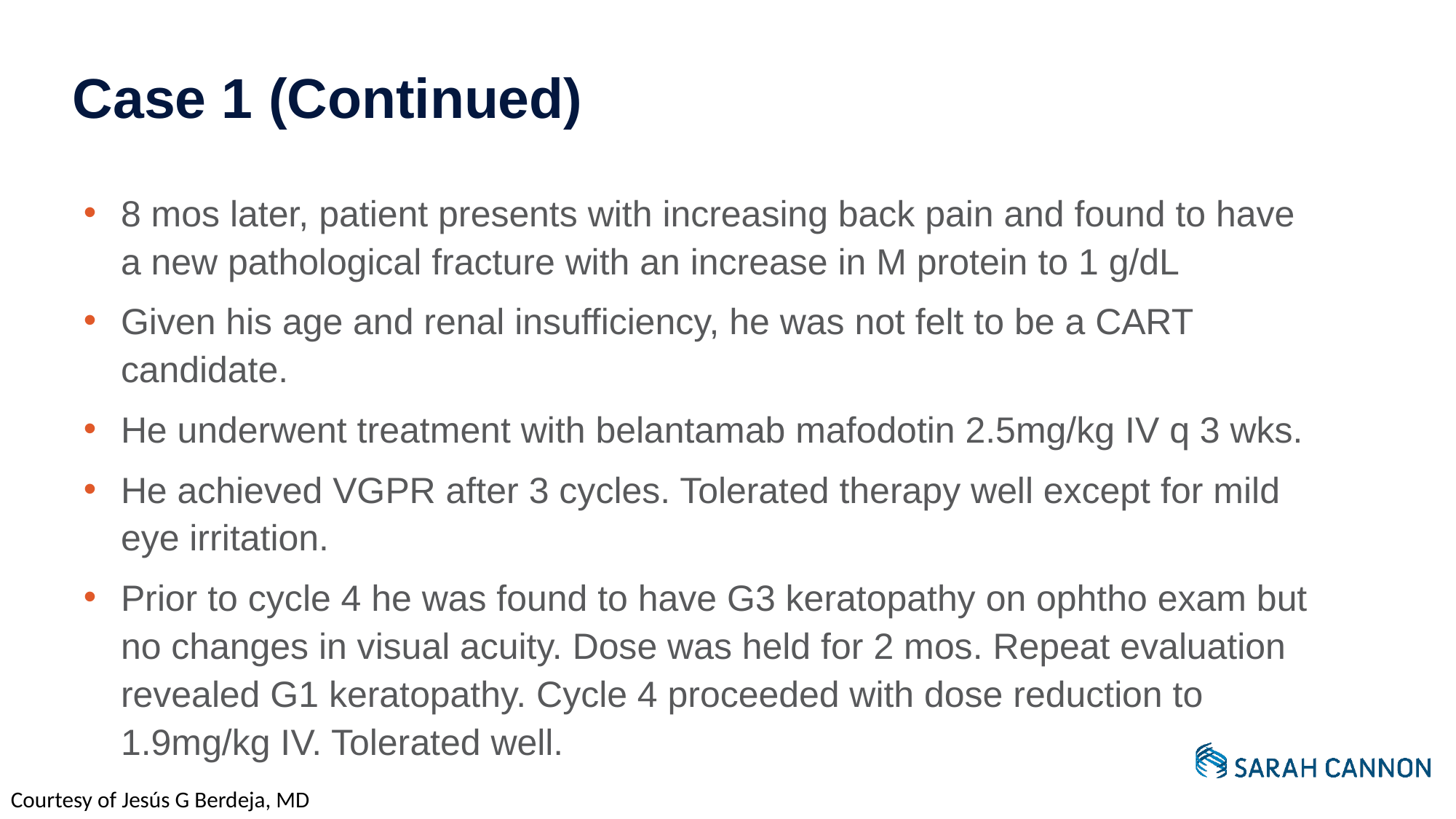

# Case 1 (Continued)
8 mos later, patient presents with increasing back pain and found to have a new pathological fracture with an increase in M protein to 1 g/dL
Given his age and renal insufficiency, he was not felt to be a CART candidate.
He underwent treatment with belantamab mafodotin 2.5mg/kg IV q 3 wks.
He achieved VGPR after 3 cycles. Tolerated therapy well except for mild eye irritation.
Prior to cycle 4 he was found to have G3 keratopathy on ophtho exam but no changes in visual acuity. Dose was held for 2 mos. Repeat evaluation revealed G1 keratopathy. Cycle 4 proceeded with dose reduction to 1.9mg/kg IV. Tolerated well.
Courtesy of Jesús G Berdeja, MD